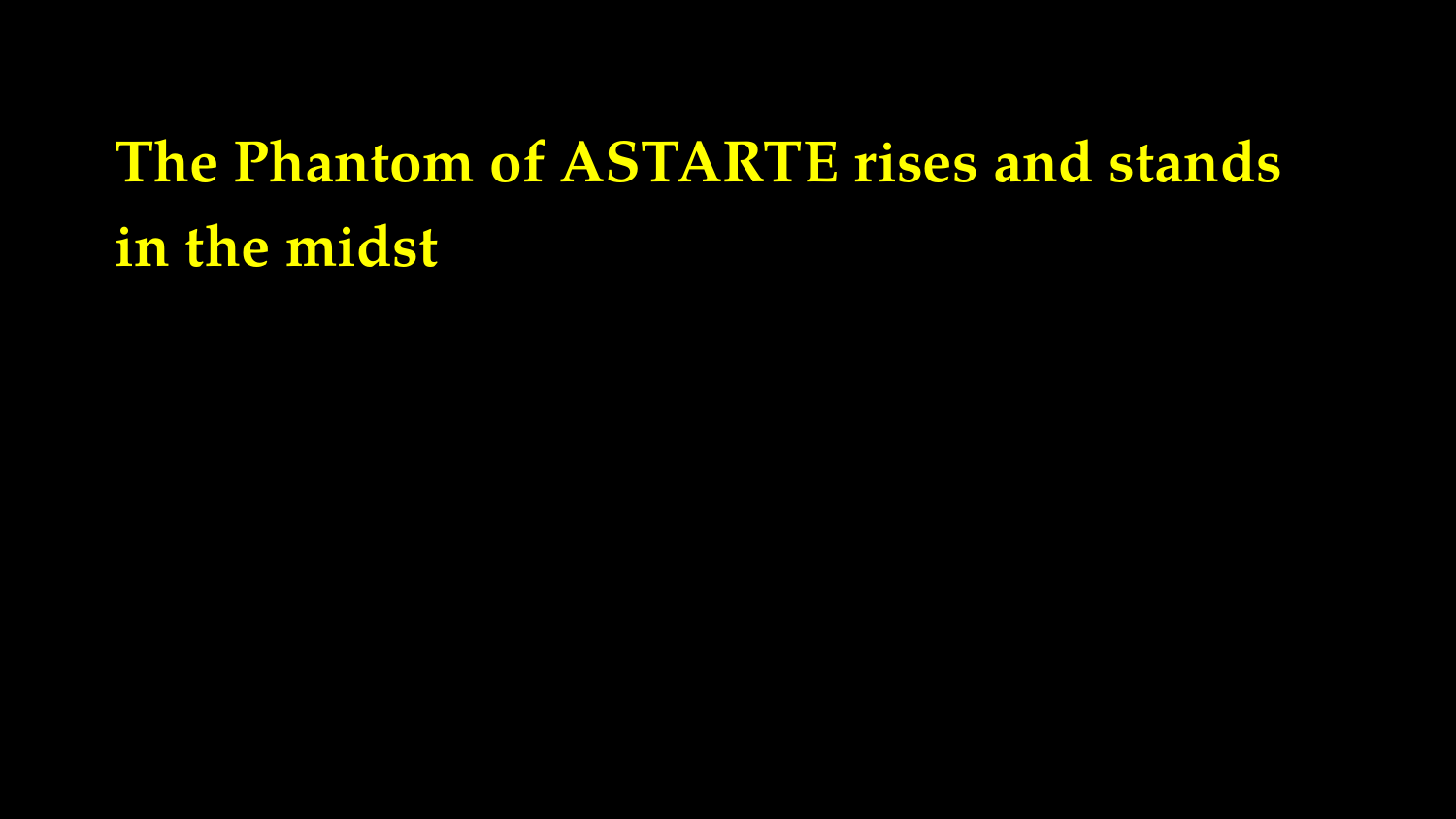

# The Phantom of ASTARTE rises and stands in the midst